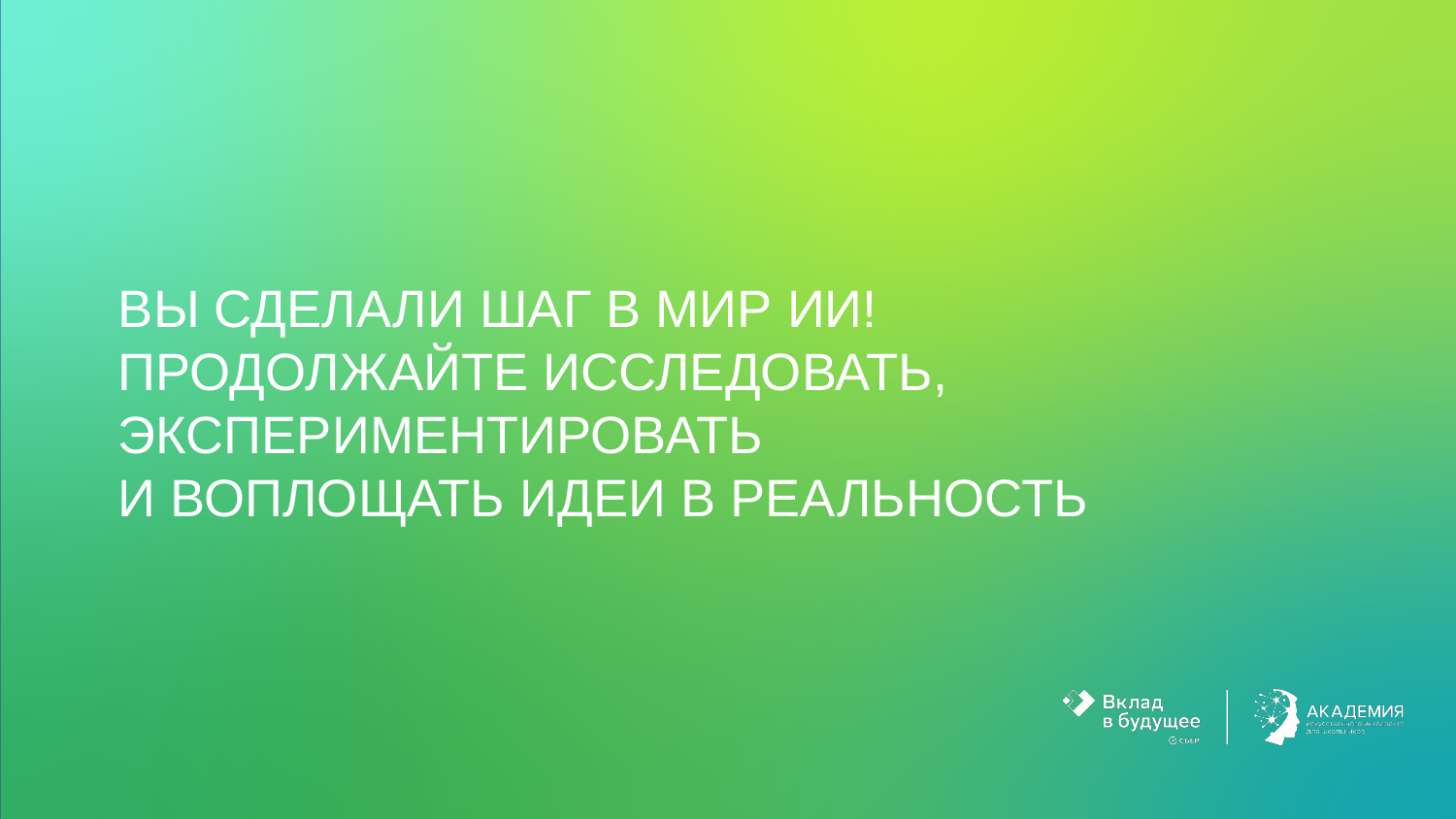

# ВЫ СДЕЛАЛИ ШАГ В МИР ИИ! ПРОДОЛЖАЙТЕ ИССЛЕДОВАТЬ, ЭКСПЕРИМЕНТИРОВАТЬ И ВОПЛОЩАТЬ ИДЕИ В РЕАЛЬНОСТЬ